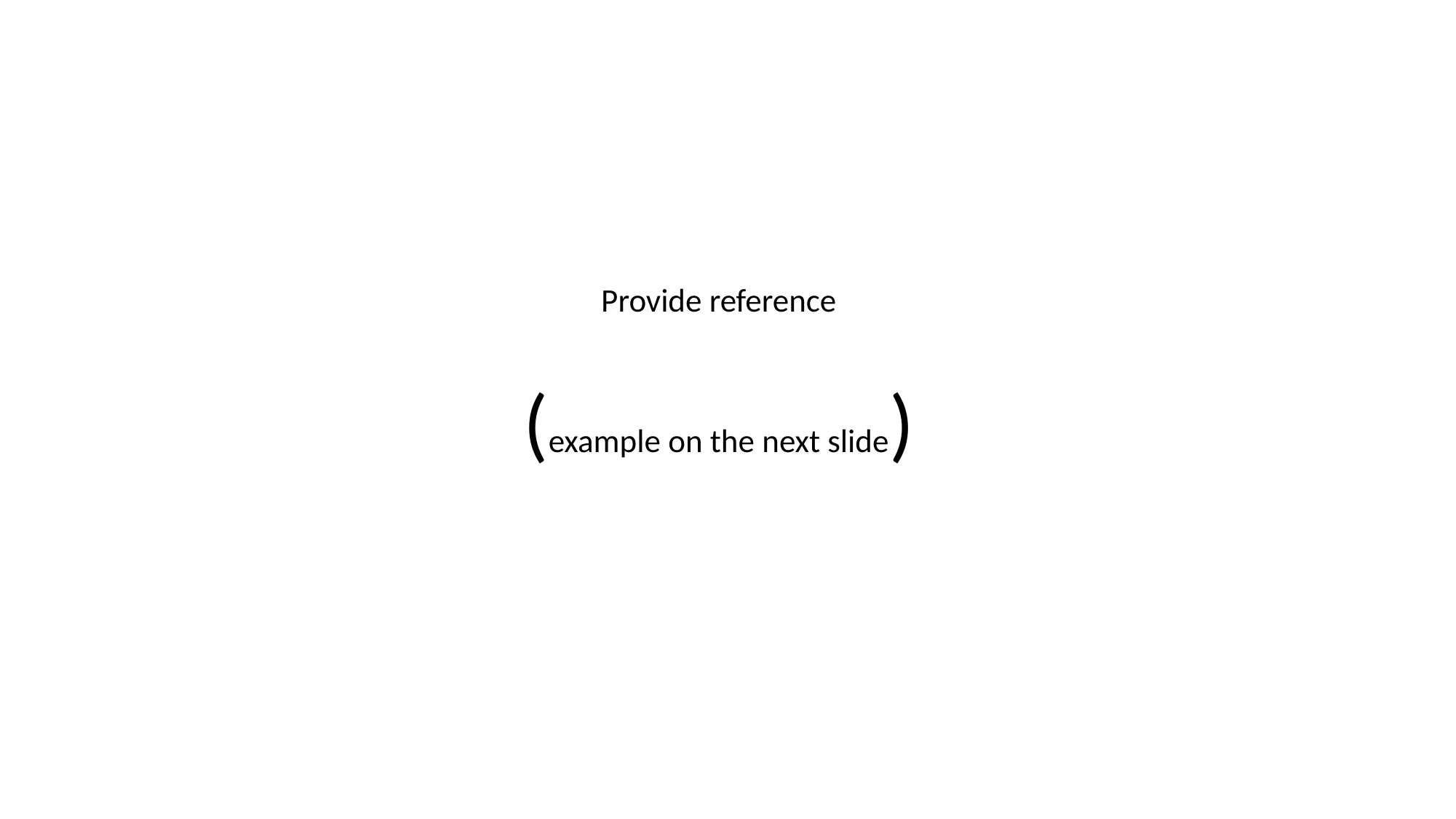

#
Provide reference

(example on the next slide)